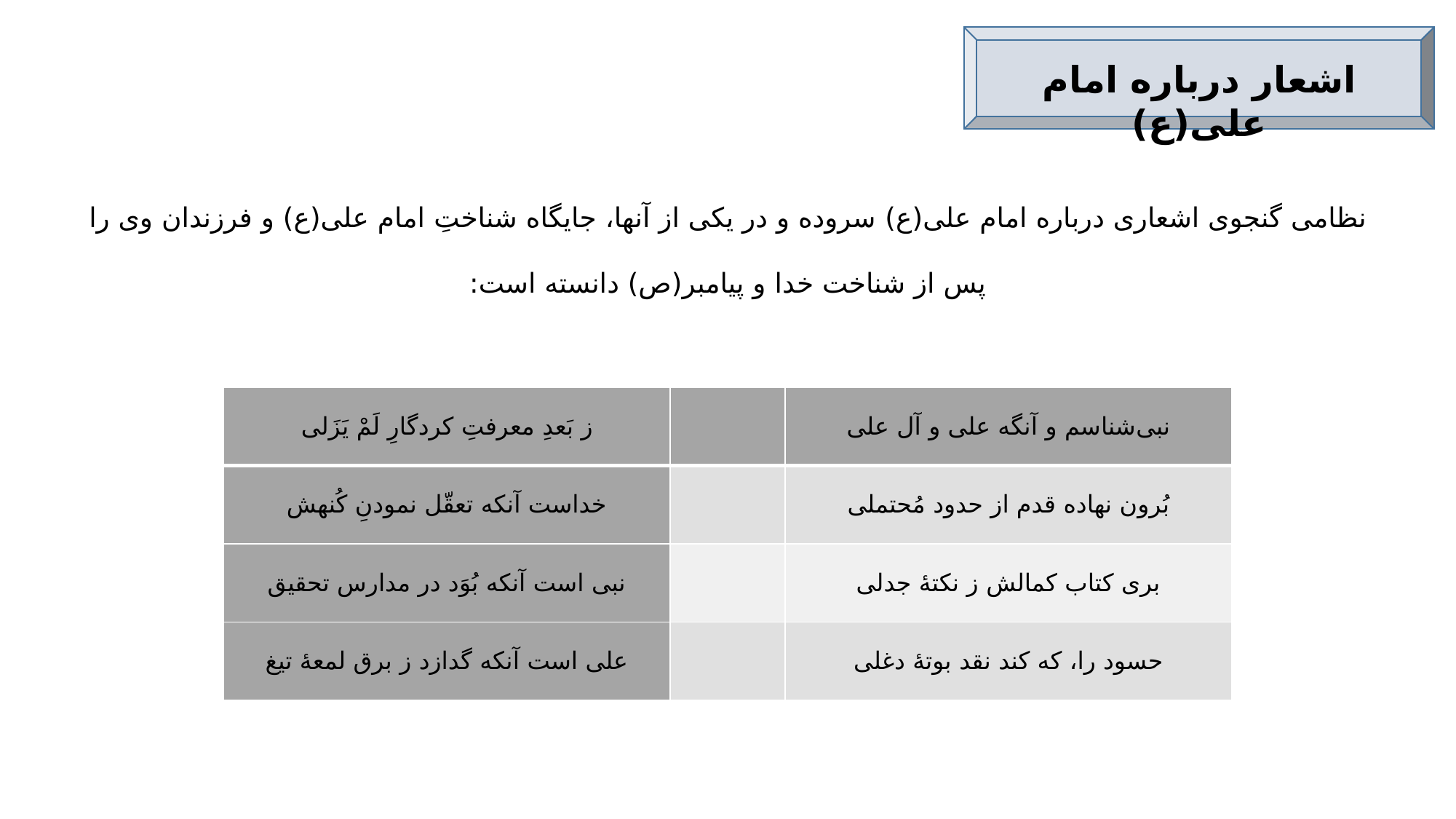

اشعار درباره امام علی(ع)
نظامی گنجوی اشعاری درباره امام علی(ع) سروده و در یکی از آنها، جایگاه شناختِ امام علی(ع) و فرزندان وی را پس از شناخت خدا و پیامبر(ص) دانسته است:
| ز بَعدِ معرفتِ كردگارِ لَمْ يَزَلى |  | نبى‌‌شناسم و آنگه على و آل على |
| --- | --- | --- |
| خداست آنكه تعقّل نمودنِ كُنهش |  | بُرون نهاده قدم از حدود مُحتملى |
| نبی است آنكه بُوَد در مدارس تحقيق |  | برى كتاب كمالش ز نكتۀ جدلى |
| علی است آنكه گدازد ز برق لمعۀ تيغ |  | حسود را، كه كند نقد بوتۀ دغلى |